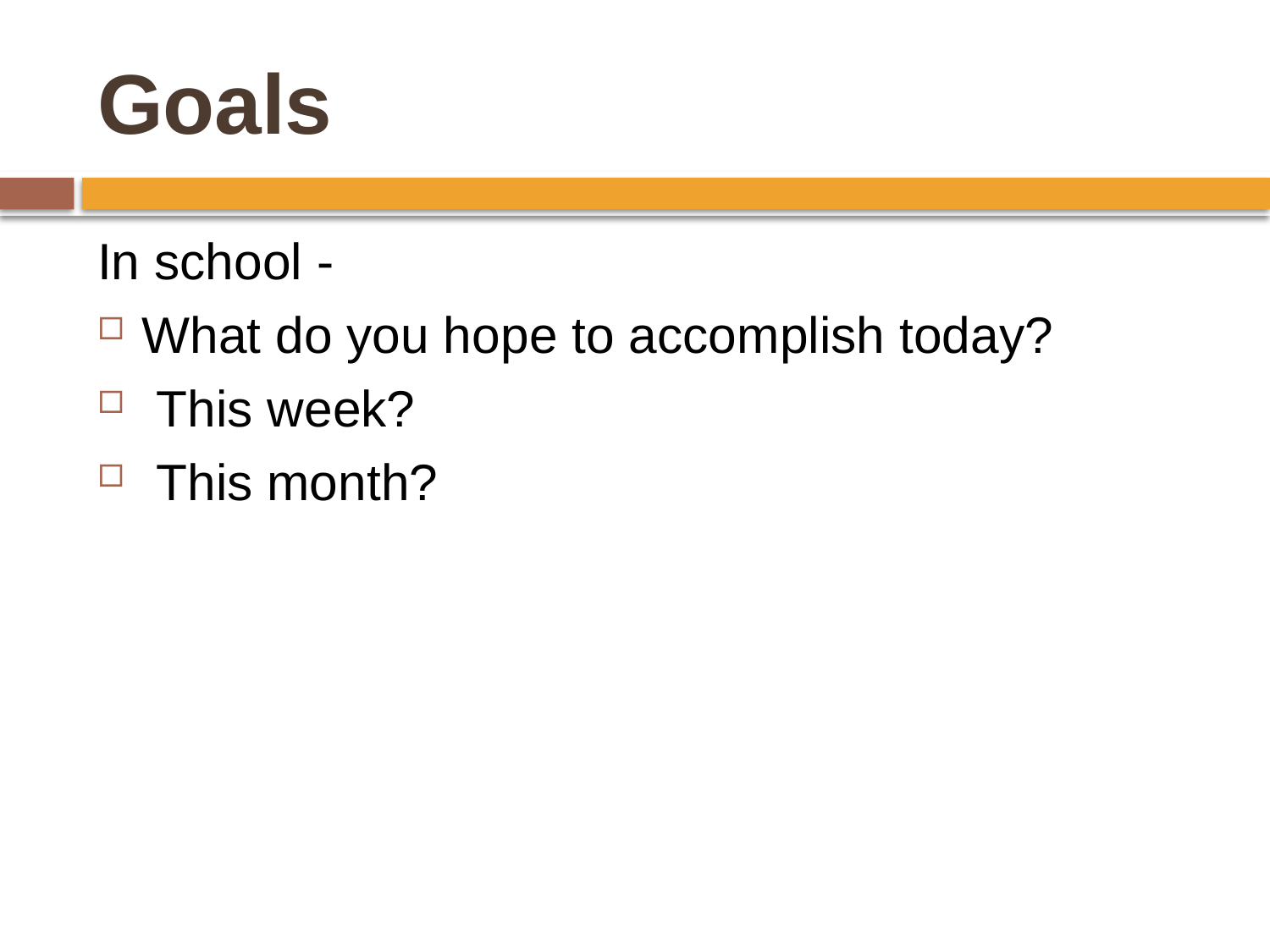

# Goals
In school -
What do you hope to accomplish today?
 This week?
 This month?